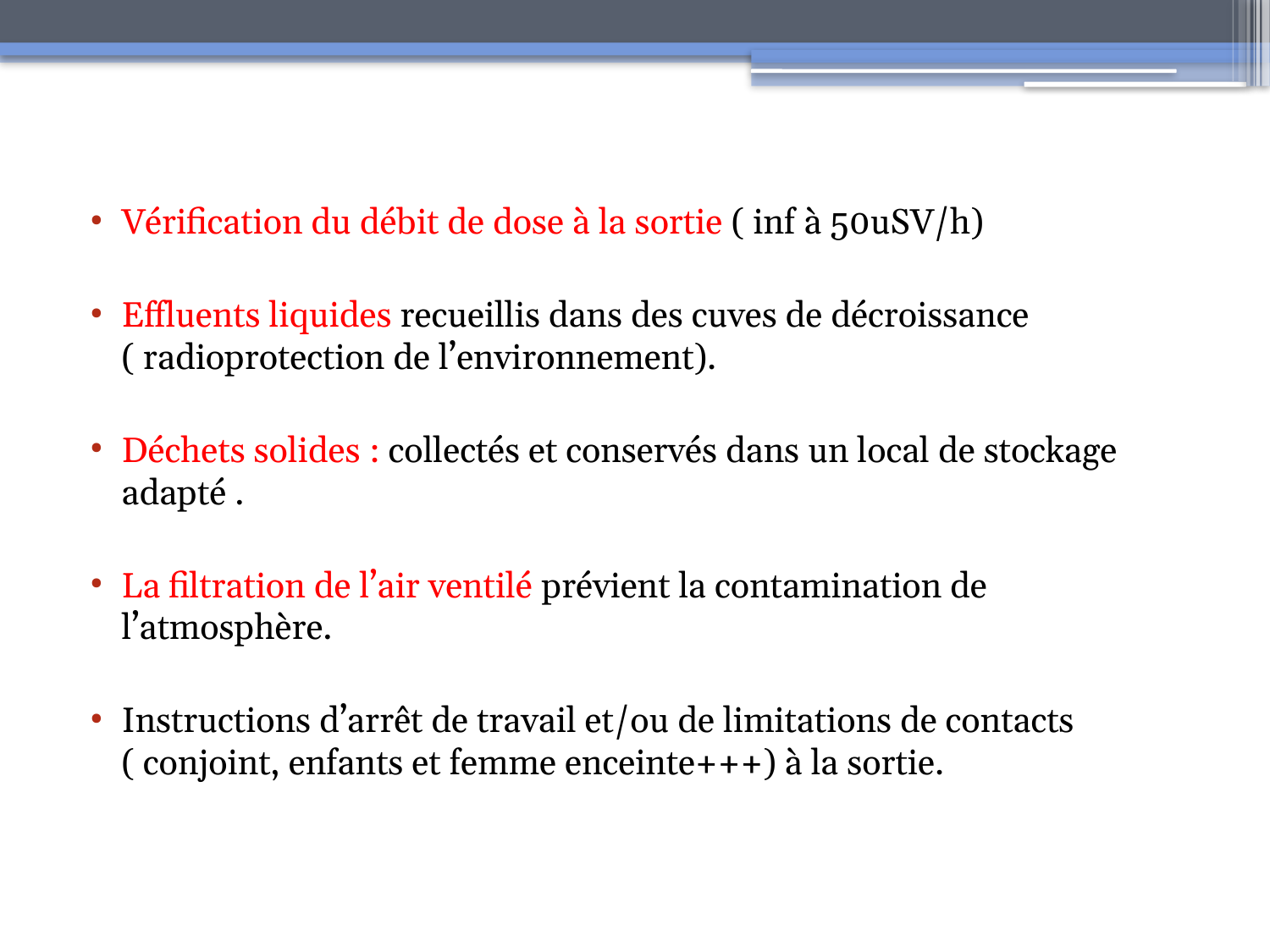

Vérification du débit de dose à la sortie ( inf à 50uSV/h)

Effluents liquides recueillis dans des cuves de décroissance
( radioprotection de l’environnement).

Déchets solides : collectés et conservés dans un local de stockage adapté .

La filtration de l’air ventilé prévient la contamination de l’atmosphère.

Instructions d’arrêt de travail et/ou de limitations de contacts ( conjoint, enfants et femme enceinte+++) à la sortie.